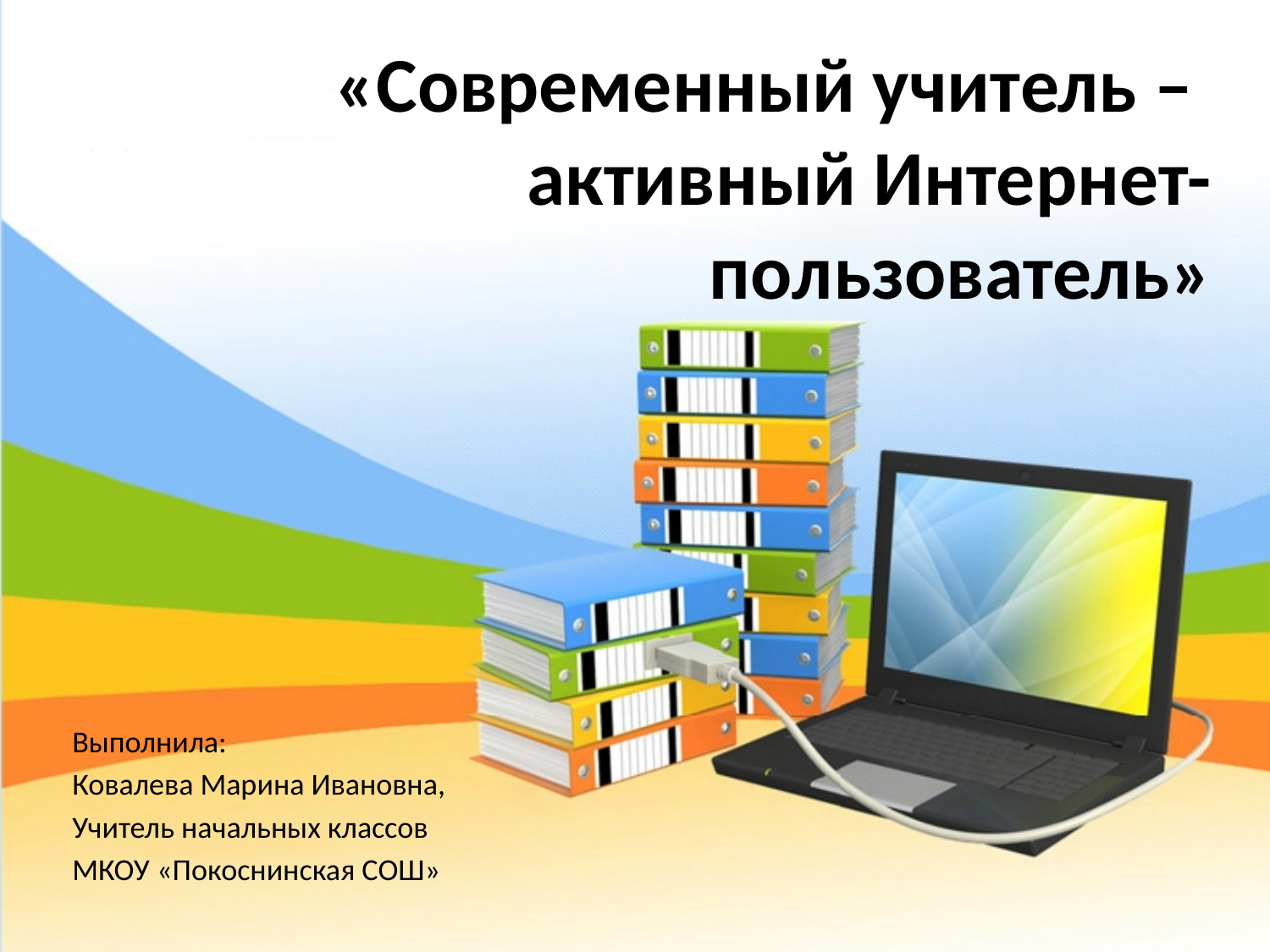

# «Современный учитель –  активный Интернет-пользователь»

Выполнила:
Ковалева Марина Ивановна,
Учитель начальных классов
МКОУ «Покоснинская СОШ»